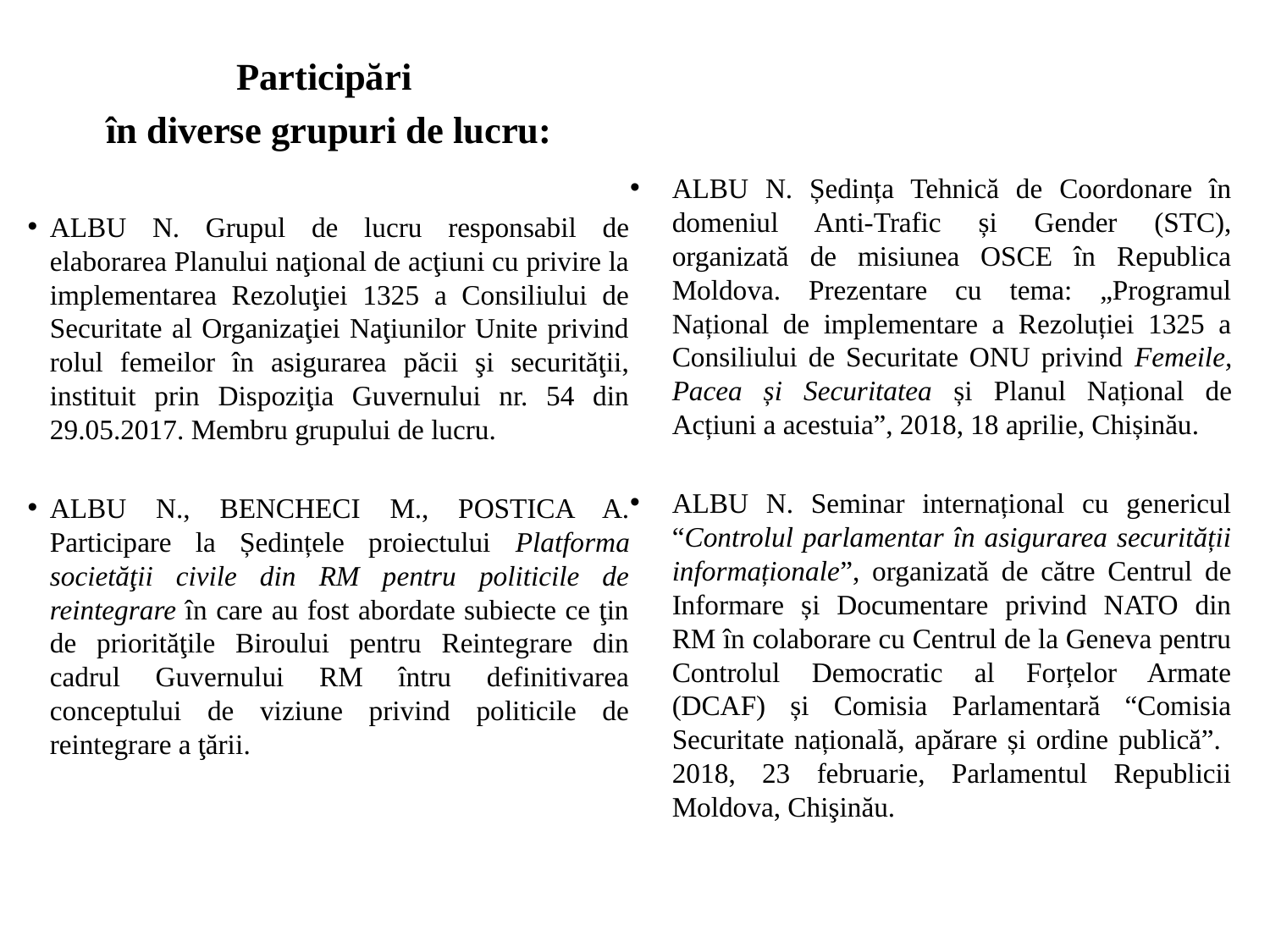

Participări
în diverse grupuri de lucru:

ALBU N. Grupul de lucru responsabil de elaborarea Planului naţional de acţiuni cu privire la implementarea Rezoluţiei 1325 a Consiliului de Securitate al Organizaţiei Naţiunilor Unite privind rolul femeilor în asigurarea păcii şi securităţii, instituit prin Dispoziţia Guvernului nr. 54 din 29.05.2017. Membru grupului de lucru.

ALBU N., BENCHECI M., POSTICA A. Participare la Ședințele proiectului Platforma societăţii civile din RM pentru politicile de reintegrare în care au fost abordate subiecte ce ţin de priorităţile Biroului pentru Reintegrare din cadrul Guvernului RM întru definitivarea conceptului de viziune privind politicile de reintegrare a ţării.

ALBU N. Ședința Tehnică de Coordonare în domeniul Anti-Trafic și Gender (STC), organizată de misiunea OSCE în Republica Moldova. Prezentare cu tema: „Programul Național de implementare a Rezoluției 1325 a Consiliului de Securitate ONU privind Femeile, Pacea și Securitatea și Planul Național de Acțiuni a acestuia”, 2018, 18 aprilie, Chișinău.

ALBU N. Seminar internațional cu genericul “Controlul parlamentar în asigurarea securității informaționale”, organizată de către Centrul de Informare și Documentare privind NATO din RM în colaborare cu Centrul de la Geneva pentru Controlul Democratic al Forțelor Armate (DCAF) și Comisia Parlamentară “Comisia Securitate națională, apărare și ordine publică”.  2018, 23 februarie, Parlamentul Republicii Moldova, Chişinău.